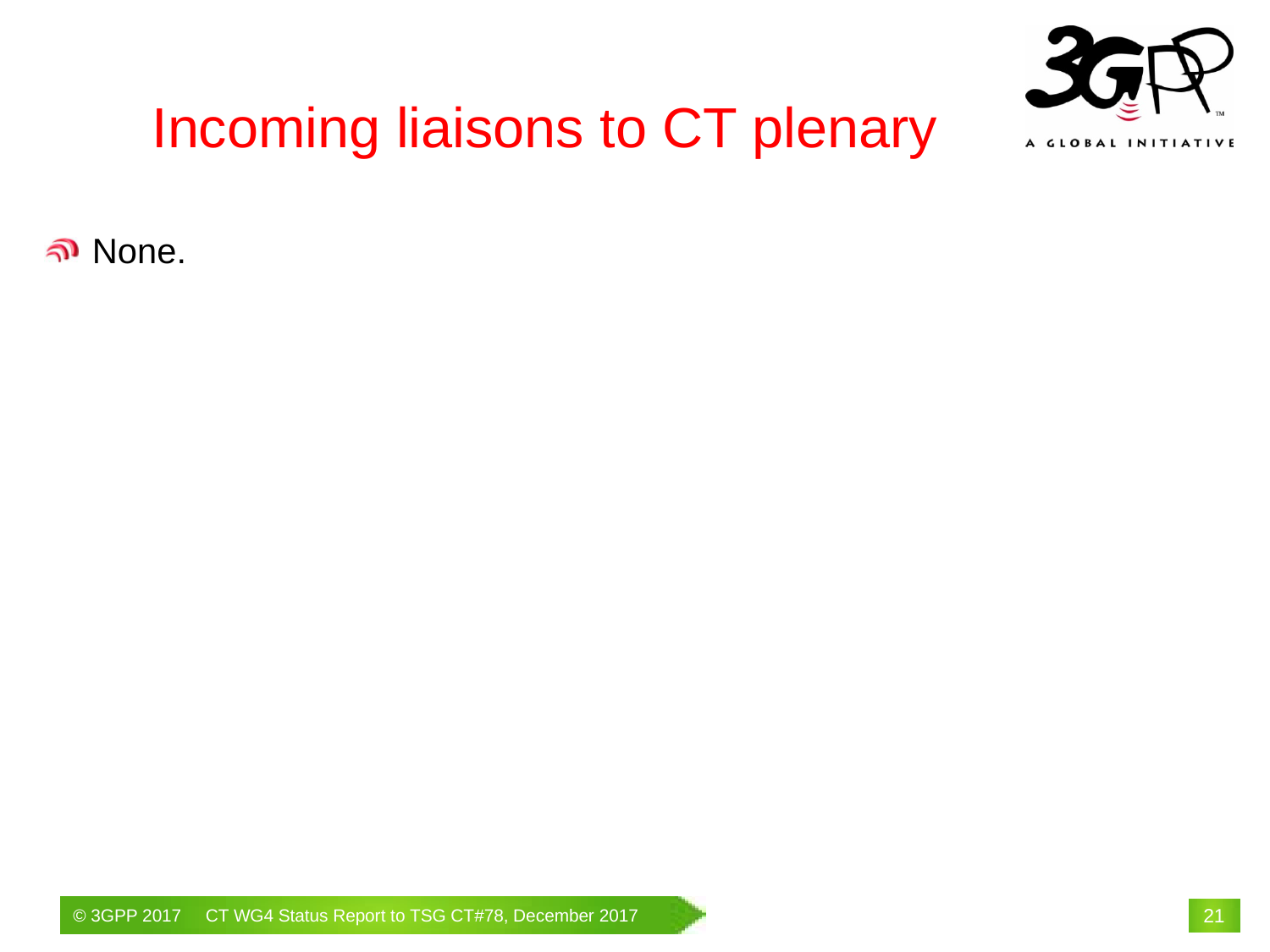

# Incoming liaisons to CT plenary
None.